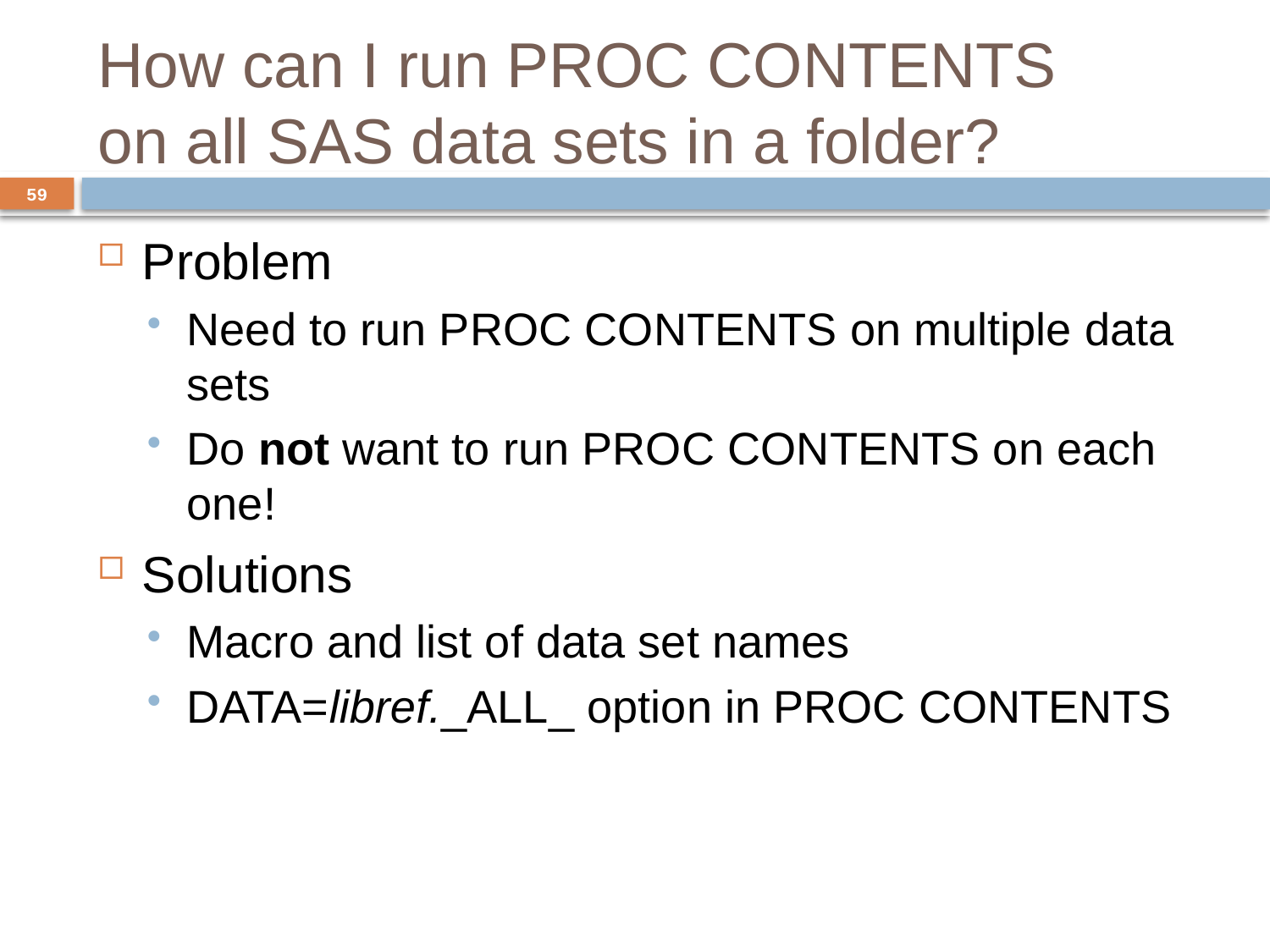

How can I run PROC CONTENTS
on all SAS data sets in a folder?
59
Problem
Need to run PROC CONTENTS on multiple data sets
Do not want to run PROC CONTENTS on each one!
Solutions
Macro and list of data set names
DATA=libref._ALL_ option in PROC CONTENTS